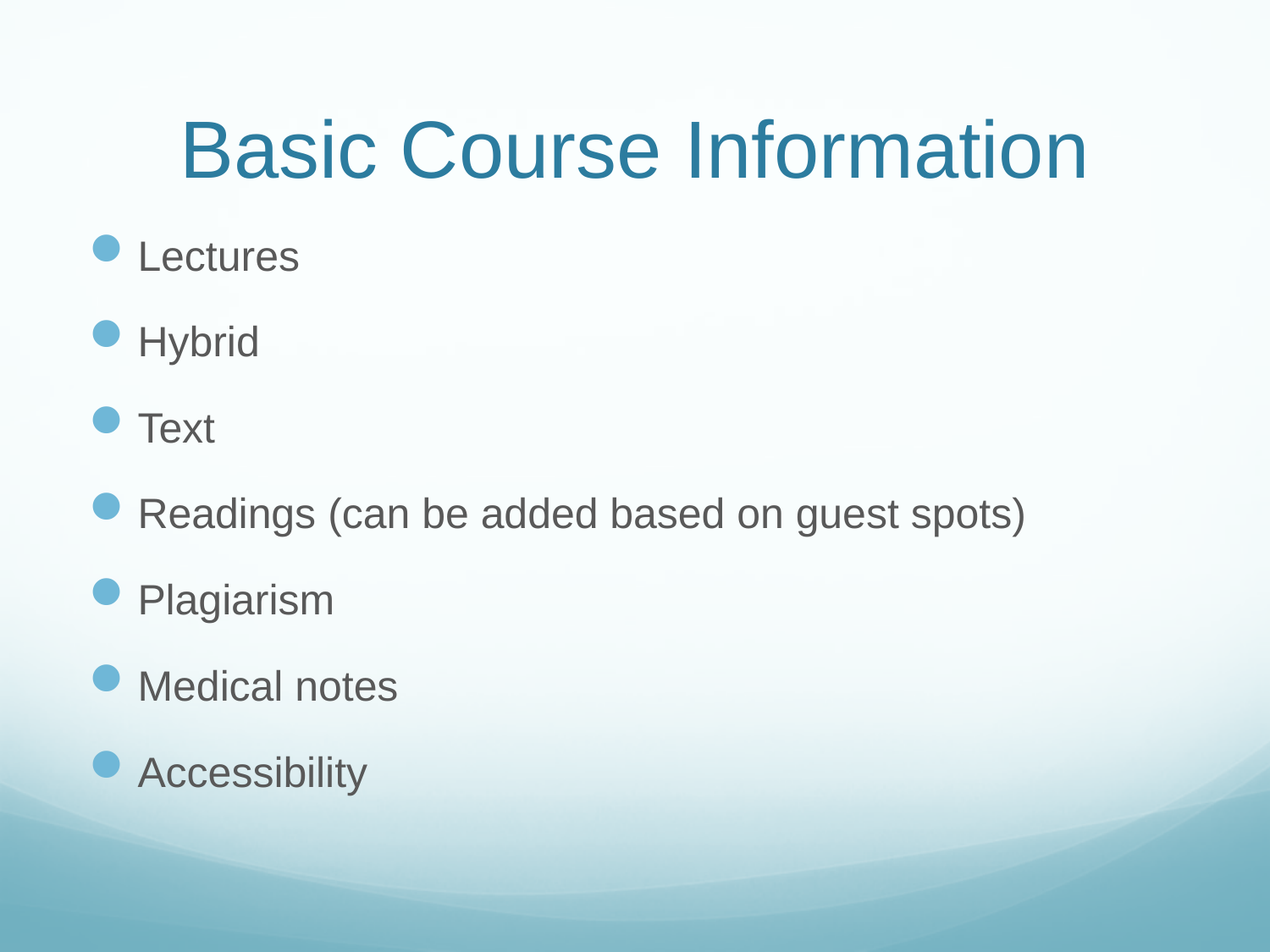

# Basic Course Information
Lectures
Hybrid
Text
Readings (can be added based on guest spots)
Plagiarism
Medical notes
Accessibility